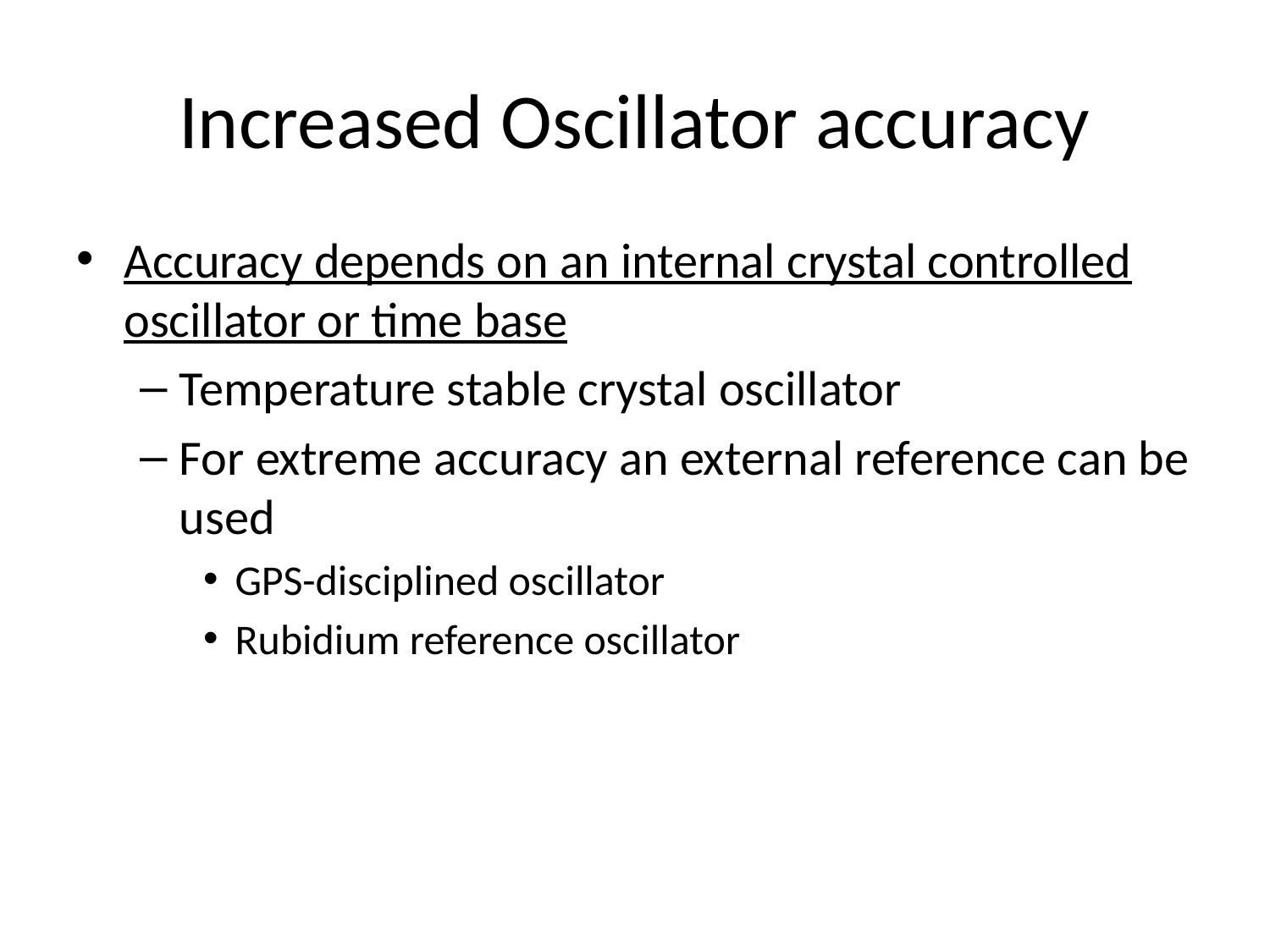

# Increased Oscillator accuracy
Accuracy depends on an internal crystal controlled oscillator or time base
Temperature stable crystal oscillator
For extreme accuracy an external reference can be used
GPS-disciplined oscillator
Rubidium reference oscillator